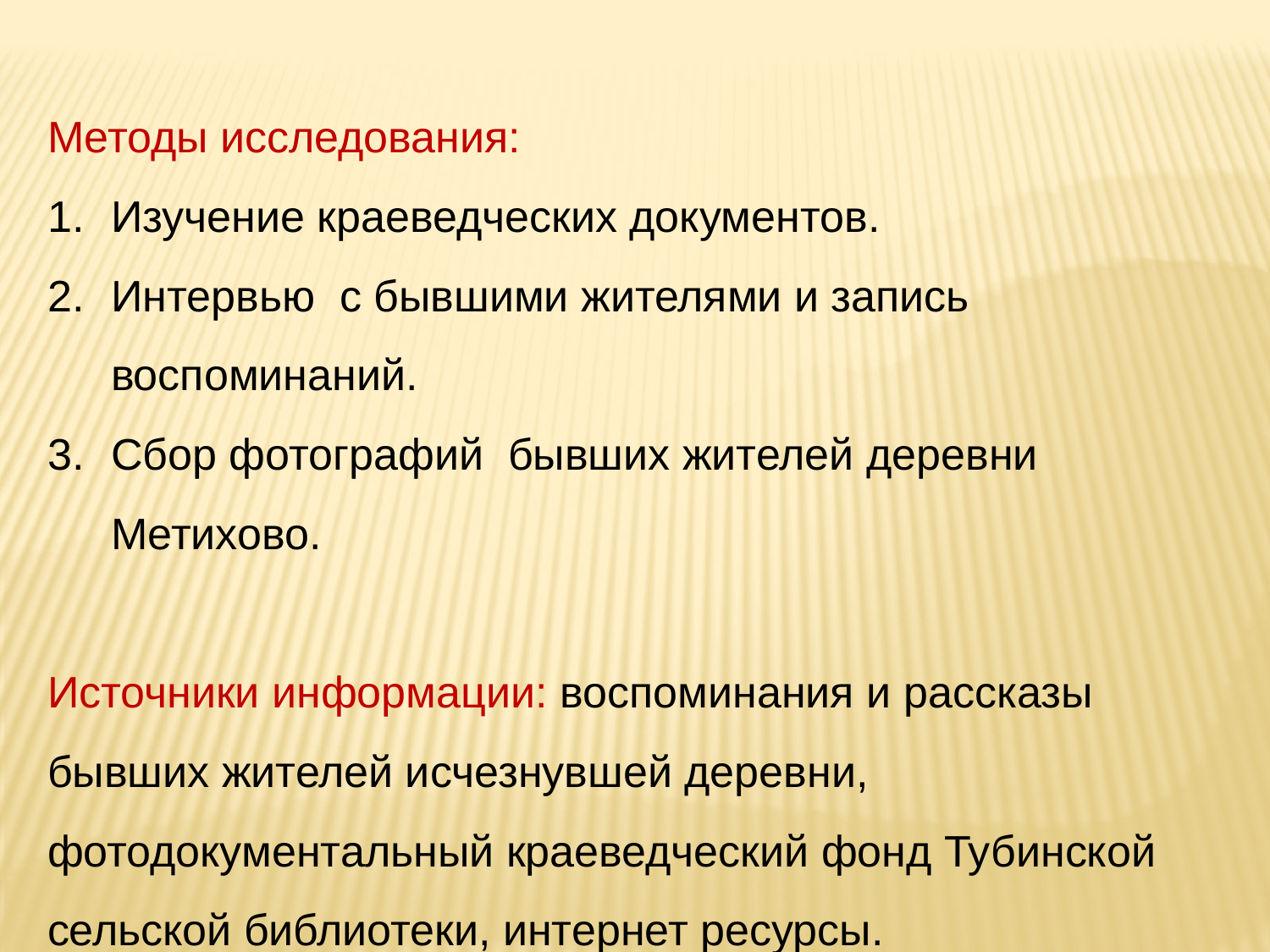

Методы исследования:
Изучение краеведческих документов.
Интервью  с бывшими жителями и запись воспоминаний.
Сбор фотографий  бывших жителей деревни Метихово.

Источники информации: воспоминания и рассказы бывших жителей исчезнувшей деревни, фотодокументальный краеведческий фонд Тубинской сельской библиотеки, интернет ресурсы.